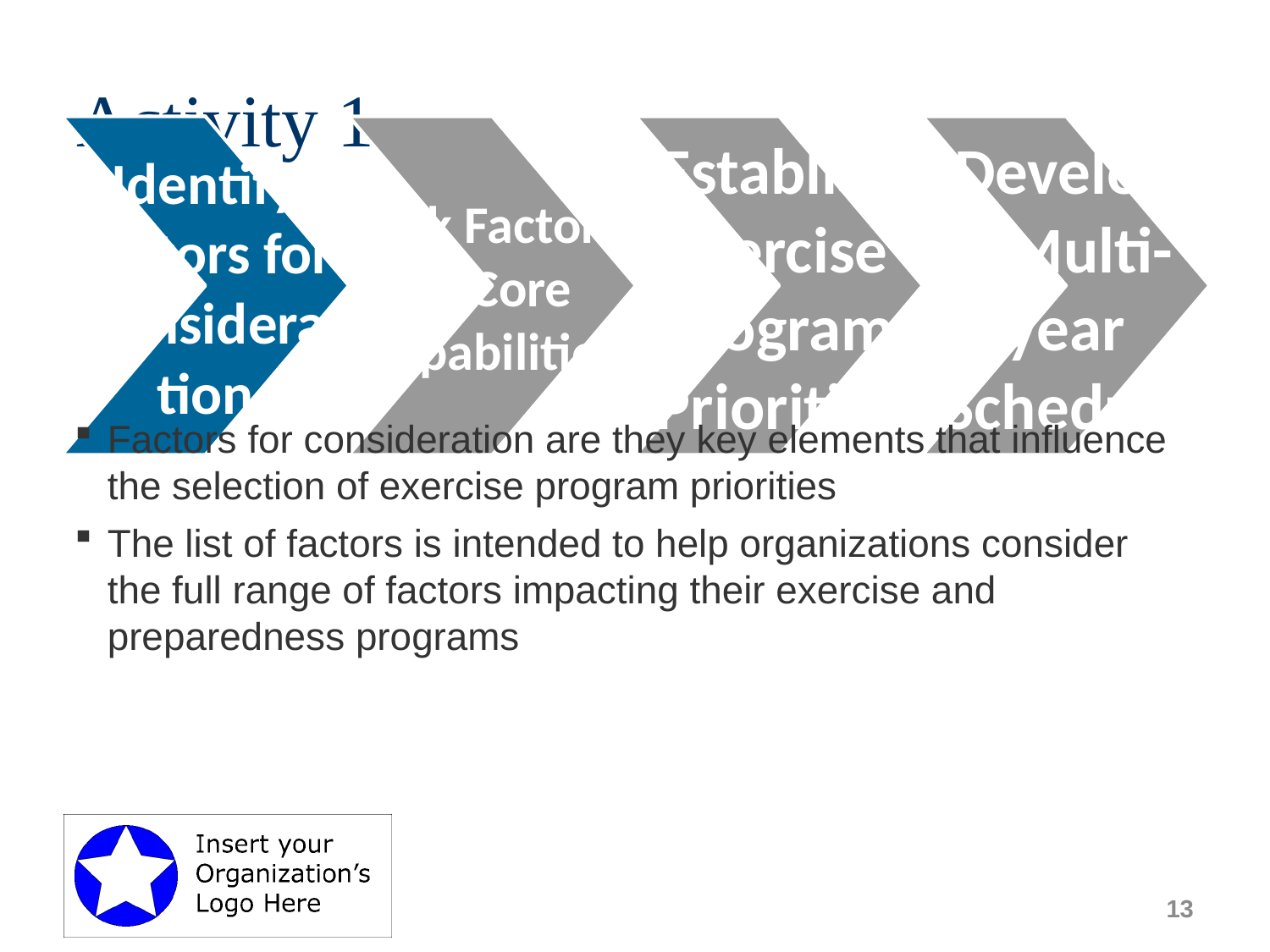

# Activity 1

Factors for consideration are they key elements that influence the selection of exercise program priorities
The list of factors is intended to help organizations consider the full range of factors impacting their exercise and preparedness programs
13